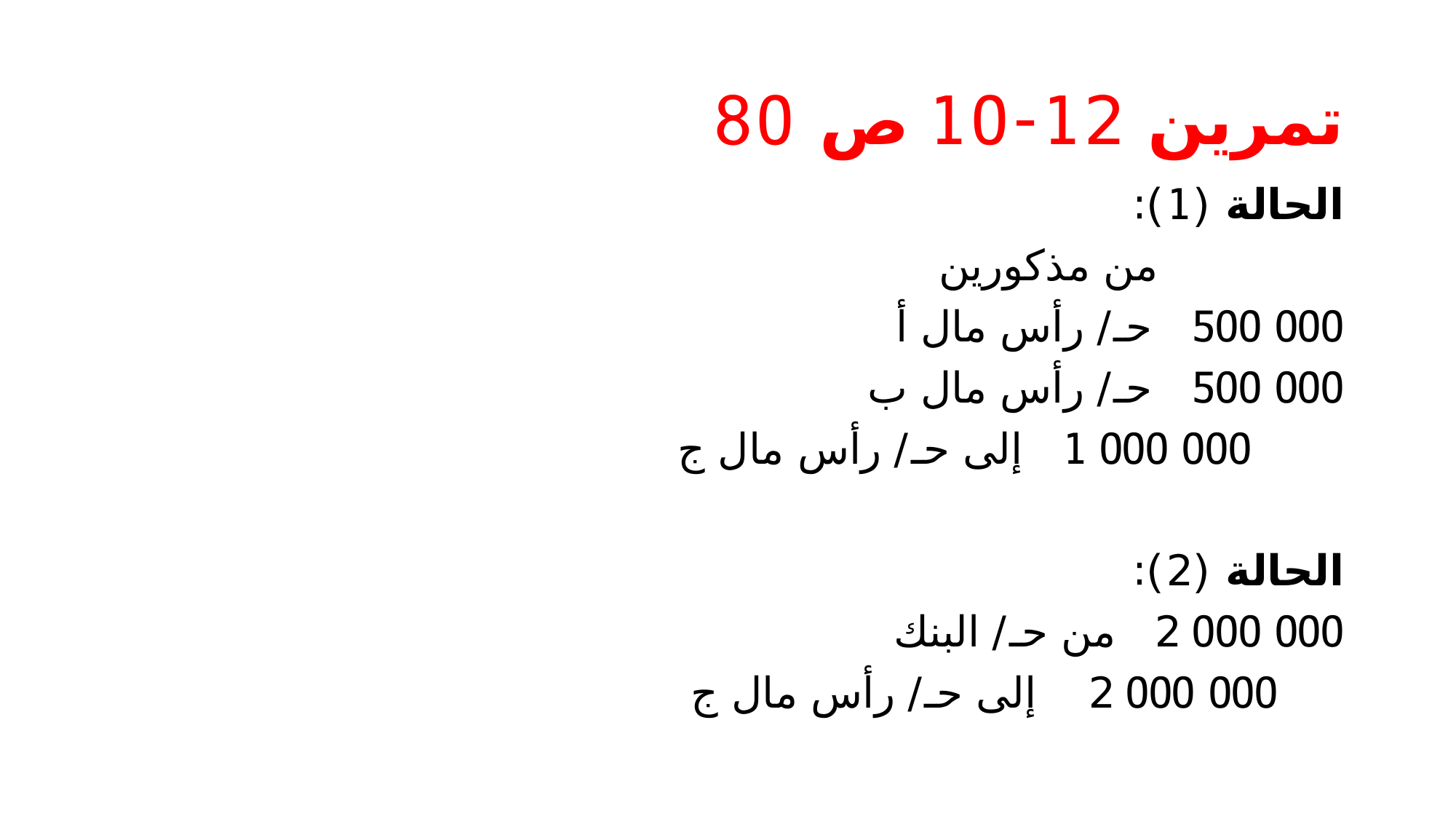

# تمرين 12-10 ص 80
الحالة (1):
              من مذكورين
000 500   حـ/ رأس مال أ
000 500   حـ/ رأس مال ب
       000 000 1   إلى حـ/ رأس مال ج

الحالة (2):
000 000 2   من حـ/ البنك
     000 000 2    إلى حـ/ رأس مال ج